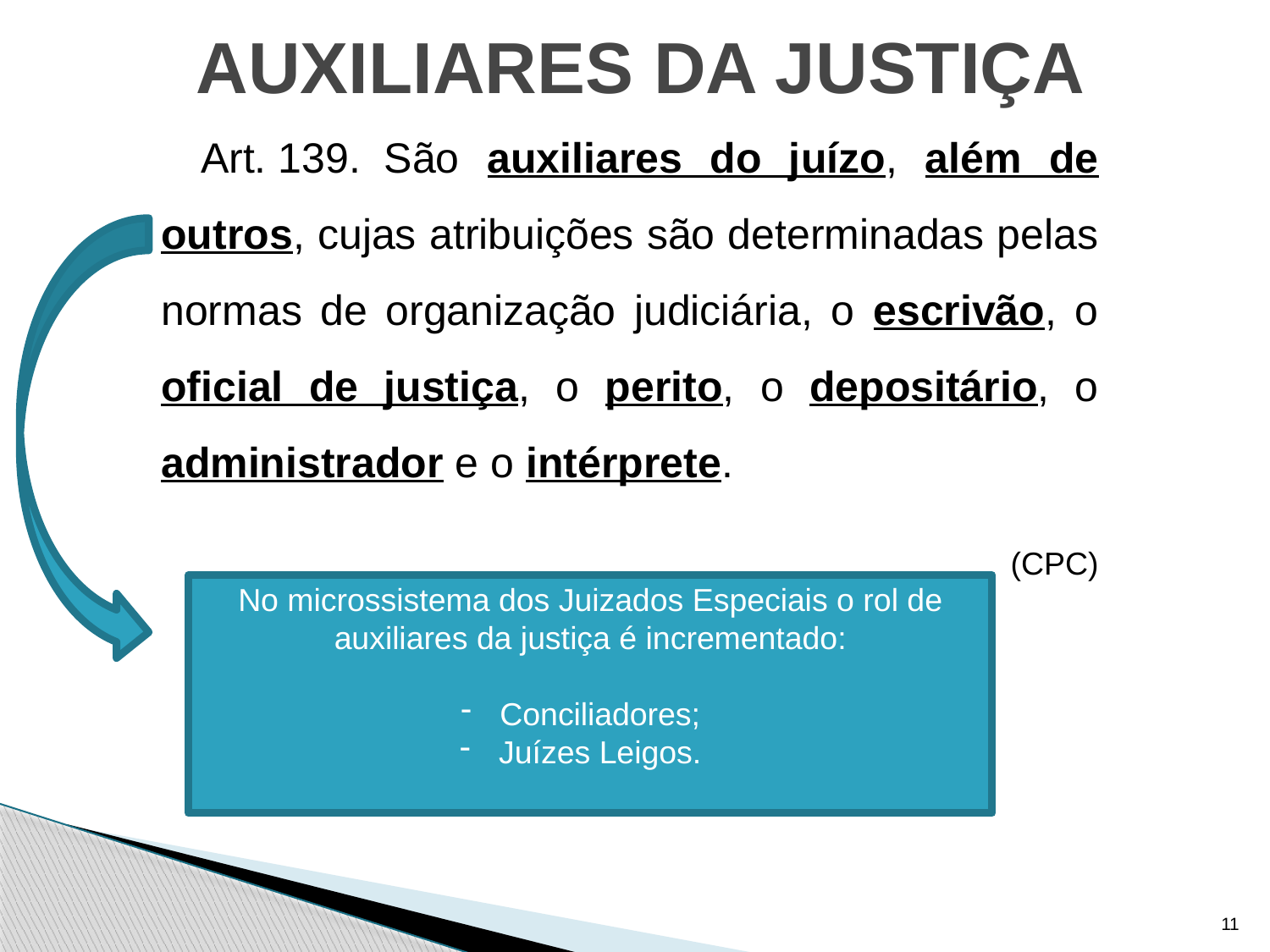

# AUXILIARES DA JUSTIÇA
  Art. 139.  São auxiliares do juízo, além de outros, cujas atribuições são determinadas pelas normas de organização judiciária, o escrivão, o oficial de justiça, o perito, o depositário, o administrador e o intérprete.
		(CPC)

No microssistema dos Juizados Especiais o rol de auxiliares da justiça é incrementado:

 Conciliadores;
 Juízes Leigos.

11